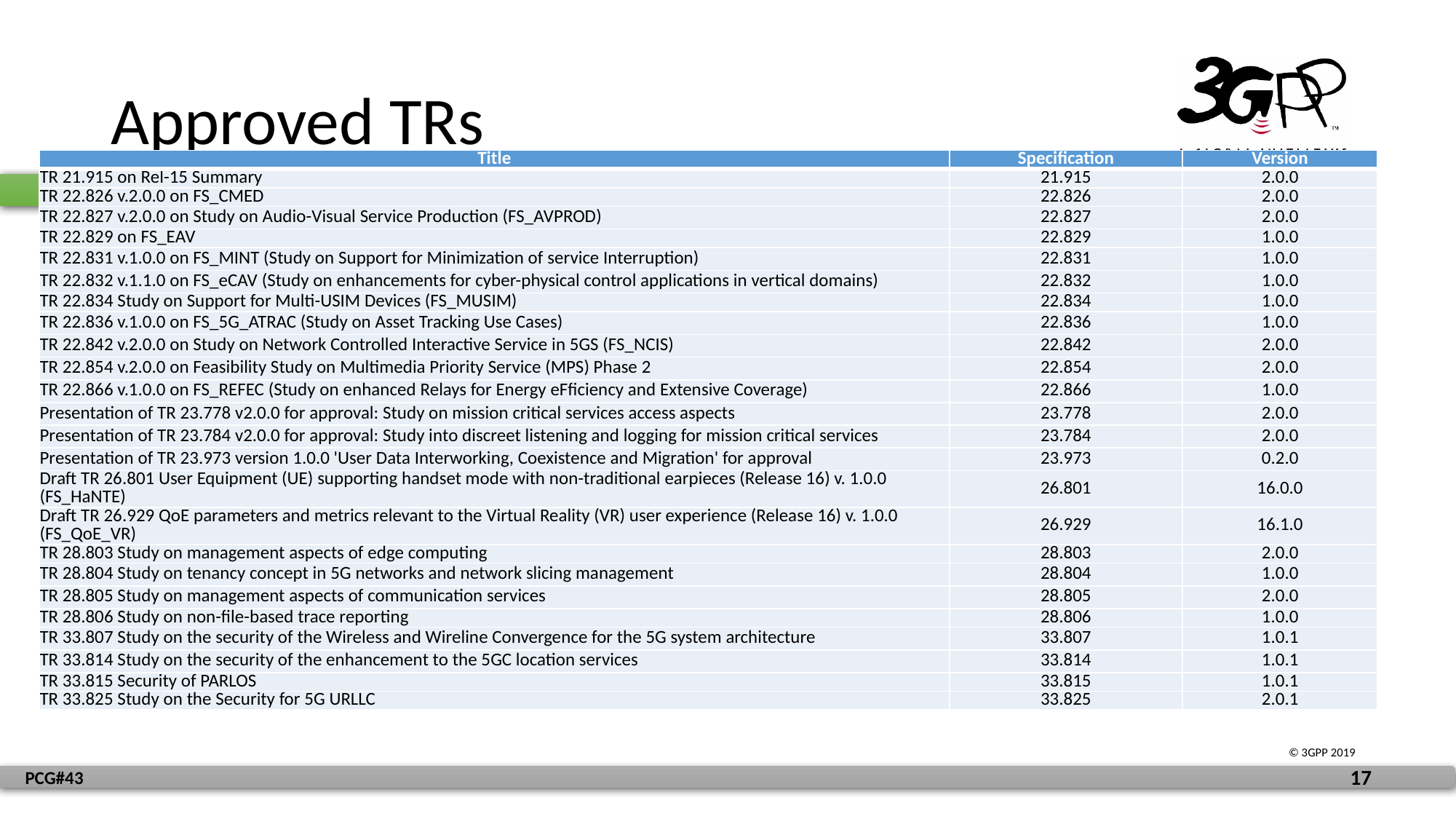

# Approved TRs
| Title | Specification | Version |
| --- | --- | --- |
| TR 21.915 on Rel-15 Summary | 21.915 | 2.0.0 |
| TR 22.826 v.2.0.0 on FS\_CMED | 22.826 | 2.0.0 |
| TR 22.827 v.2.0.0 on Study on Audio-Visual Service Production (FS\_AVPROD) | 22.827 | 2.0.0 |
| TR 22.829 on FS\_EAV | 22.829 | 1.0.0 |
| TR 22.831 v.1.0.0 on FS\_MINT (Study on Support for Minimization of service Interruption) | 22.831 | 1.0.0 |
| TR 22.832 v.1.1.0 on FS\_eCAV (Study on enhancements for cyber-physical control applications in vertical domains) | 22.832 | 1.0.0 |
| TR 22.834 Study on Support for Multi-USIM Devices (FS\_MUSIM) | 22.834 | 1.0.0 |
| TR 22.836 v.1.0.0 on FS\_5G\_ATRAC (Study on Asset Tracking Use Cases) | 22.836 | 1.0.0 |
| TR 22.842 v.2.0.0 on Study on Network Controlled Interactive Service in 5GS (FS\_NCIS) | 22.842 | 2.0.0 |
| TR 22.854 v.2.0.0 on Feasibility Study on Multimedia Priority Service (MPS) Phase 2 | 22.854 | 2.0.0 |
| TR 22.866 v.1.0.0 on FS\_REFEC (Study on enhanced Relays for Energy eFficiency and Extensive Coverage) | 22.866 | 1.0.0 |
| Presentation of TR 23.778 v2.0.0 for approval: Study on mission critical services access aspects | 23.778 | 2.0.0 |
| Presentation of TR 23.784 v2.0.0 for approval: Study into discreet listening and logging for mission critical services | 23.784 | 2.0.0 |
| Presentation of TR 23.973 version 1.0.0 'User Data Interworking, Coexistence and Migration' for approval | 23.973 | 0.2.0 |
| Draft TR 26.801 User Equipment (UE) supporting handset mode with non-traditional earpieces (Release 16) v. 1.0.0 (FS\_HaNTE) | 26.801 | 16.0.0 |
| Draft TR 26.929 QoE parameters and metrics relevant to the Virtual Reality (VR) user experience (Release 16) v. 1.0.0 (FS\_QoE\_VR) | 26.929 | 16.1.0 |
| TR 28.803 Study on management aspects of edge computing | 28.803 | 2.0.0 |
| TR 28.804 Study on tenancy concept in 5G networks and network slicing management | 28.804 | 1.0.0 |
| TR 28.805 Study on management aspects of communication services | 28.805 | 2.0.0 |
| TR 28.806 Study on non-file-based trace reporting | 28.806 | 1.0.0 |
| TR 33.807 Study on the security of the Wireless and Wireline Convergence for the 5G system architecture | 33.807 | 1.0.1 |
| TR 33.814 Study on the security of the enhancement to the 5GC location services | 33.814 | 1.0.1 |
| TR 33.815 Security of PARLOS | 33.815 | 1.0.1 |
| TR 33.825 Study on the Security for 5G URLLC | 33.825 | 2.0.1 |